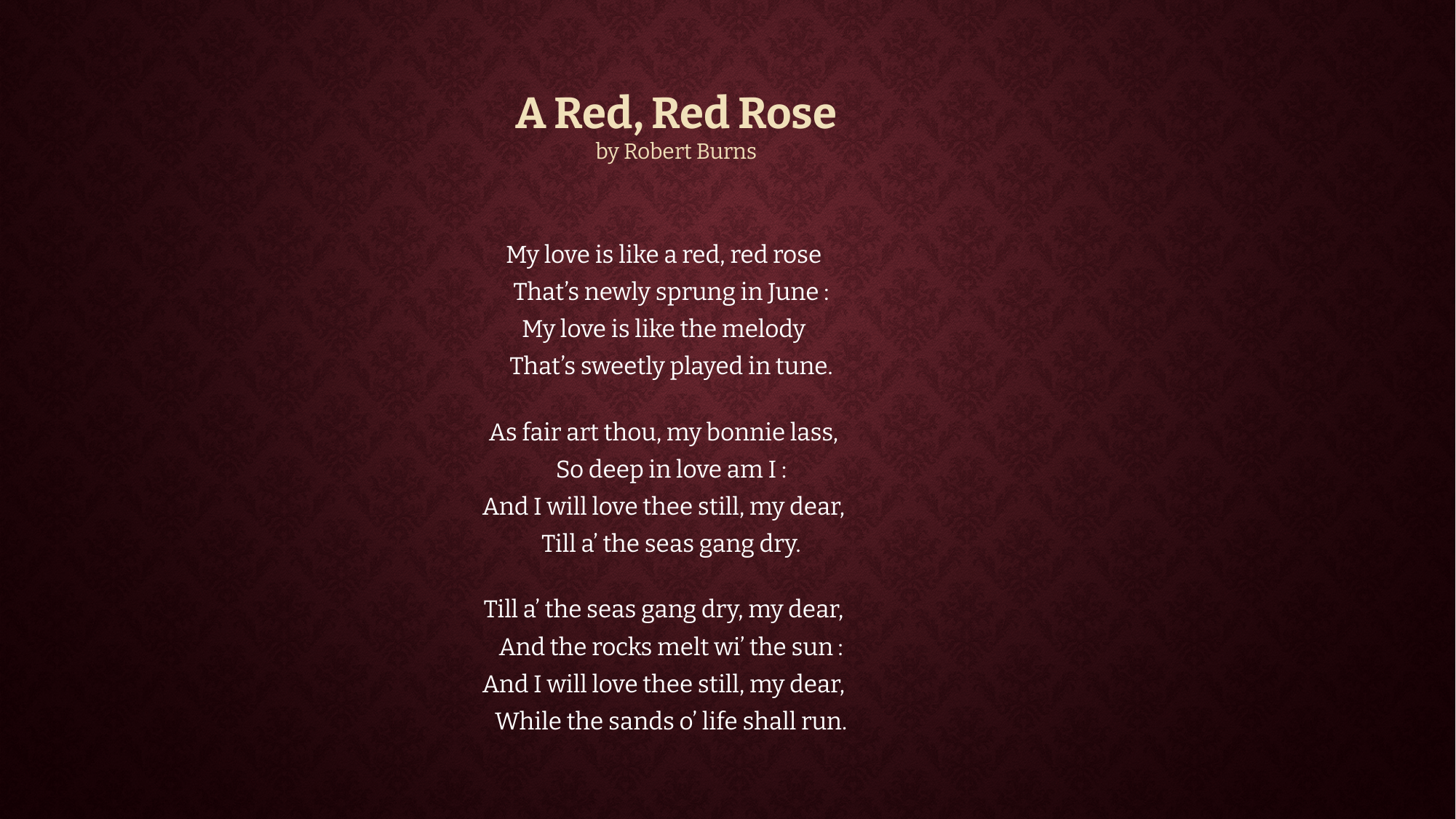

# A Red, Red Rose by Robert Burns
| My love is like a red, red rose |
| --- |
| That’s newly sprung in June : |
| My love is like the melody |
| That’s sweetly played in tune. |
| As fair art thou, my bonnie lass, |
| So deep in love am I : |
| And I will love thee still, my dear, |
| Till a’ the seas gang dry. |
| Till a’ the seas gang dry, my dear, |
| And the rocks melt wi’ the sun : |
| And I will love thee still, my dear, |
| While the sands o’ life shall run. |